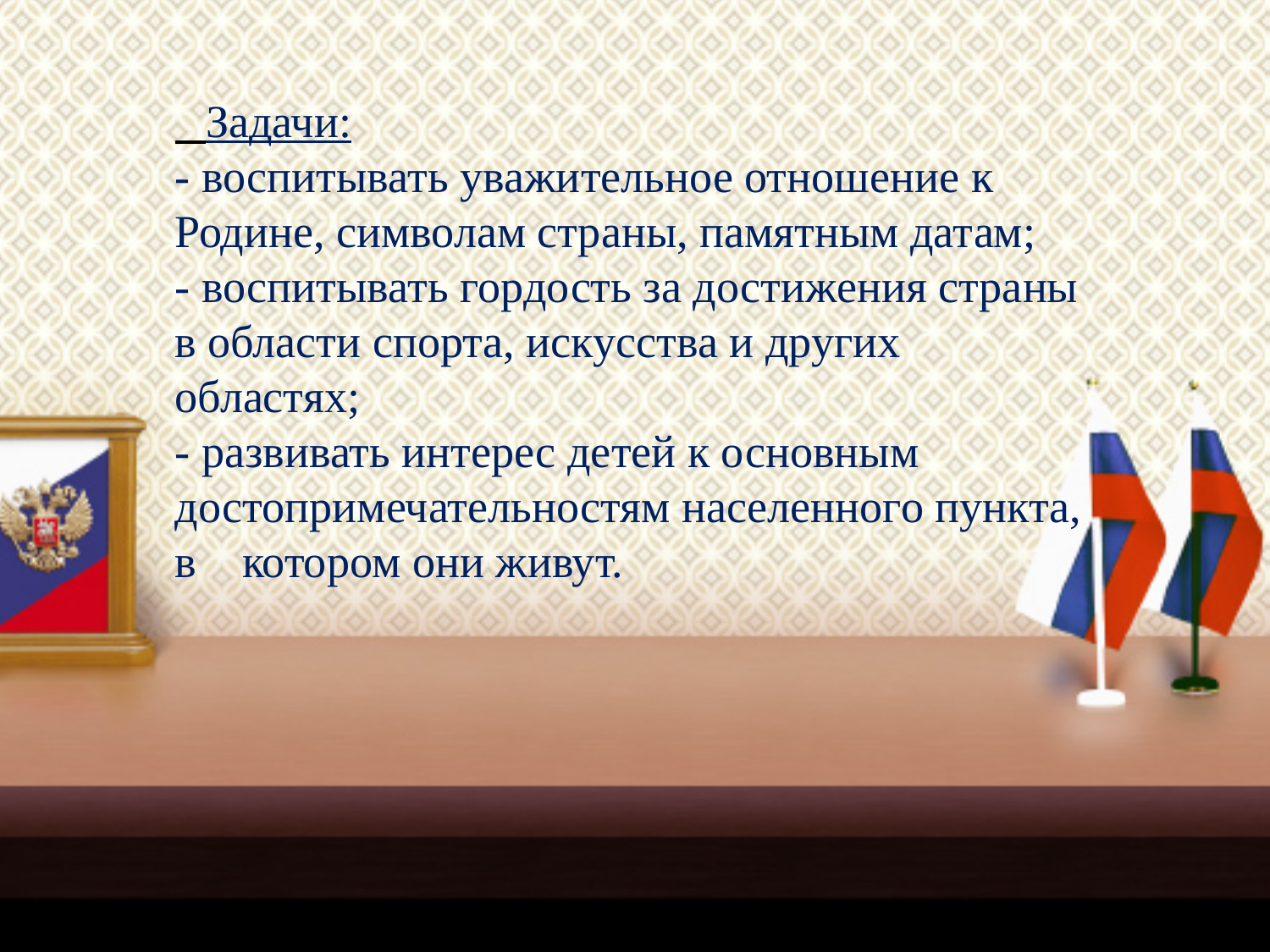

# Задачи: - воспитывать уважительное отношение к Родине, символам страны, памятным датам; - воспитывать гордость за достижения страны в области спорта, искусства и других          областях; - развивать интерес детей к основным достопримечательностям населенного пункта, в    котором они живут.